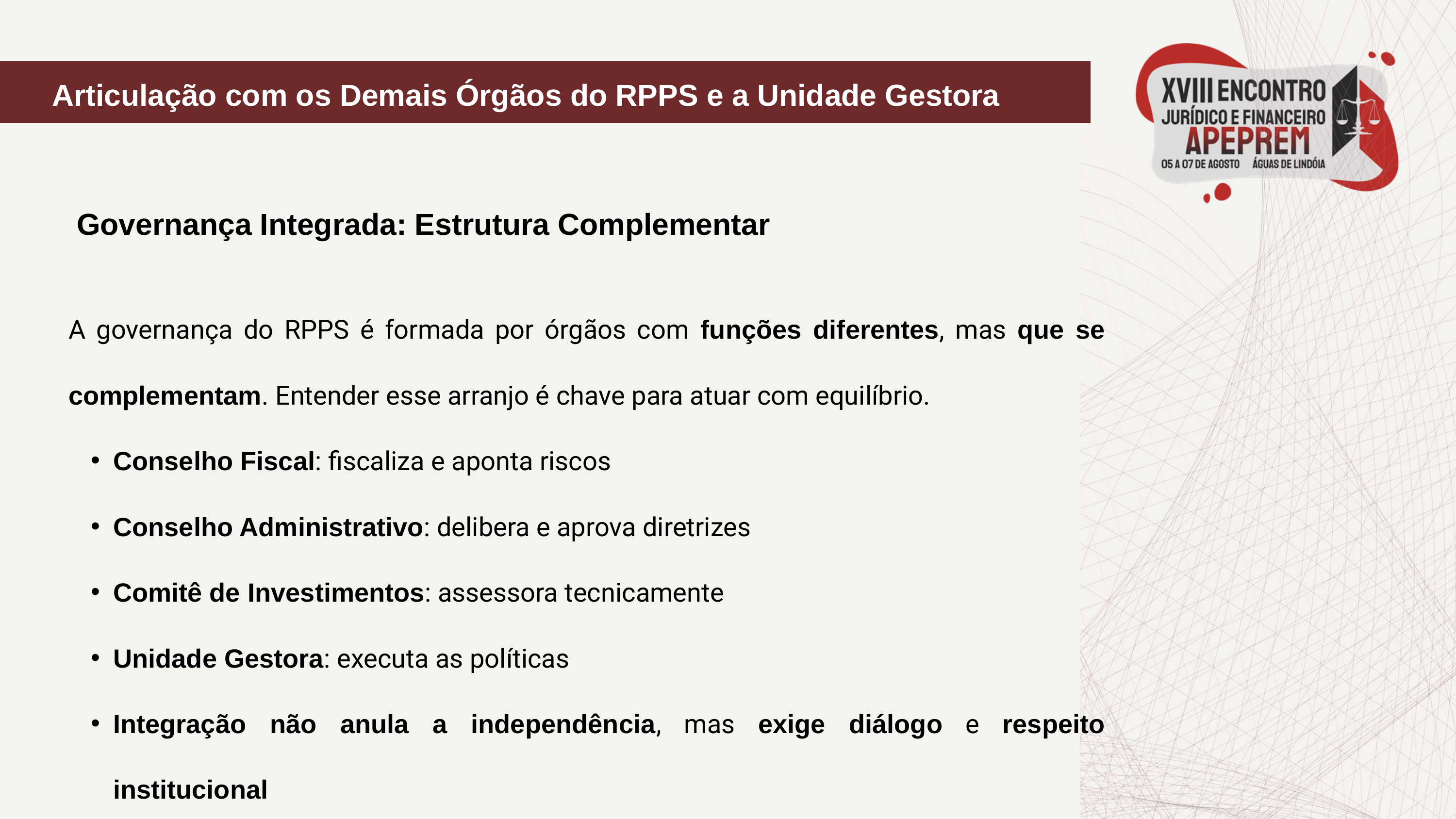

Articulação com os Demais Órgãos do RPPS e a Unidade Gestora
 Governança Integrada: Estrutura Complementar
A governança do RPPS é formada por órgãos com funções diferentes, mas que se complementam. Entender esse arranjo é chave para atuar com equilíbrio.
Conselho Fiscal: fiscaliza e aponta riscos
Conselho Administrativo: delibera e aprova diretrizes
Comitê de Investimentos: assessora tecnicamente
Unidade Gestora: executa as políticas
Integração não anula a independência, mas exige diálogo e respeito institucional